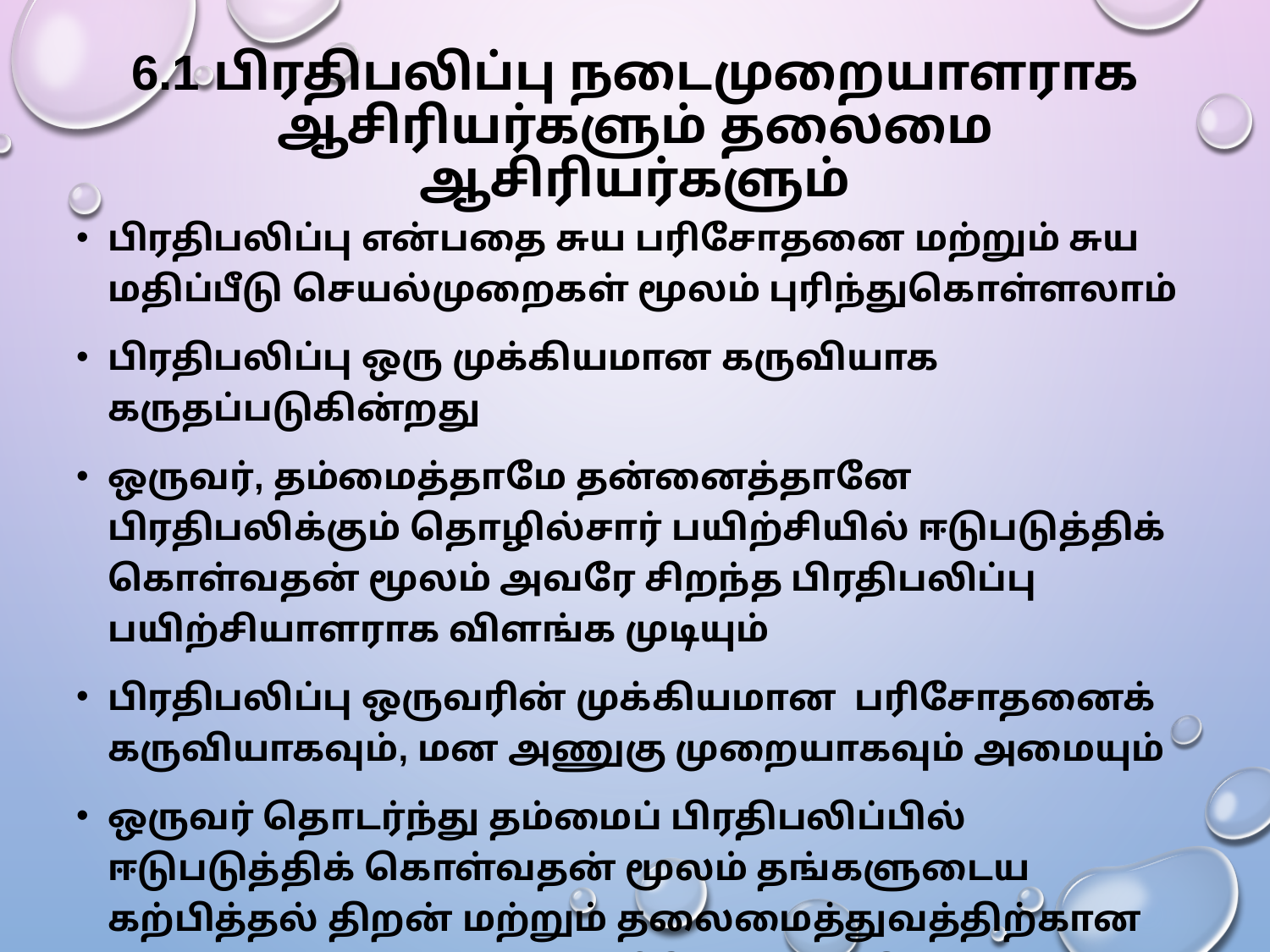

# 6.1 பிரதிபலிப்பு நடைமுறையாளராக ஆசிரியர்களும் தலைமை ஆசிரியர்களும்
பிரதிபலிப்பு என்பதை சுய பரிசோதனை மற்றும் சுய மதிப்பீடு செயல்முறைகள் மூலம் புரிந்துகொள்ளலாம்
பிரதிபலிப்பு ஒரு முக்கியமான கருவியாக கருதப்படுகின்றது
ஒருவர், தம்மைத்தாமே தன்னைத்தானே பிரதிபலிக்கும் தொழில்சார் பயிற்சியில் ஈடுபடுத்திக் கொள்வதன் மூலம் அவரே சிறந்த பிரதிபலிப்பு பயிற்சியாளராக விளங்க முடியும்
பிரதிபலிப்பு ஒருவரின் முக்கியமான  பரிசோதனைக்  கருவியாகவும், மன அணுகு முறையாகவும் அமையும்
ஒருவர் தொடர்ந்து தம்மைப் பிரதிபலிப்பில் ஈடுபடுத்திக் கொள்வதன் மூலம் தங்களுடைய கற்பித்தல் திறன் மற்றும் தலைமைத்துவத்திற்கான அணுகுமுறையைச் சுய பரிசோதனை செய்து பார்க்கலாம்